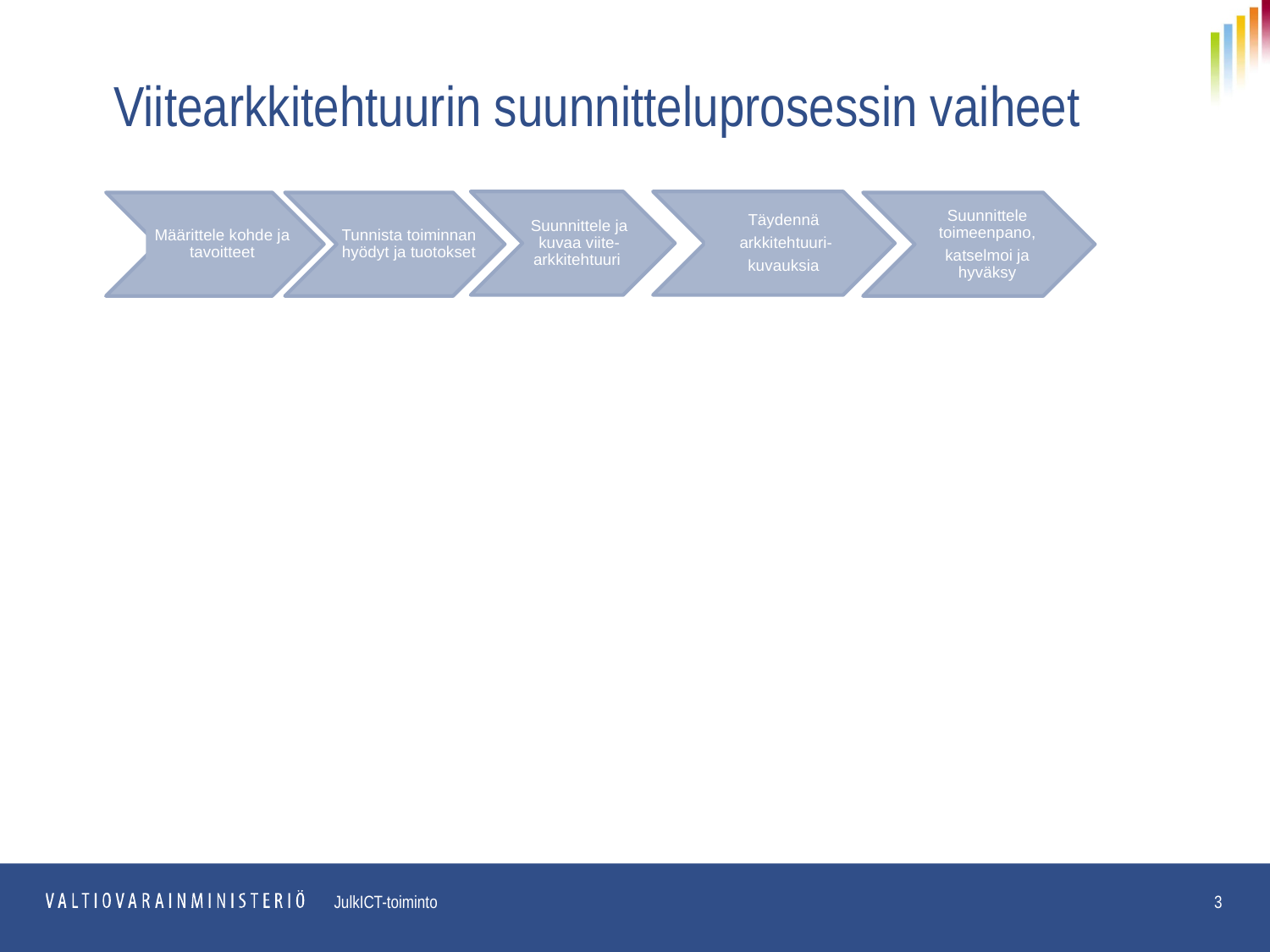

# Viitearkkitehtuurin suunnitteluprosessin vaiheet

Täydennä
 arkkitehtuuri-
kuvauksia

Suunnittele toimeenpano,
katselmoi ja hyväksy

Tunnista toiminnan hyödyt ja tuotokset

Määrittele kohde ja tavoitteet

Suunnittele ja kuvaa viite-arkkitehtuuri
3